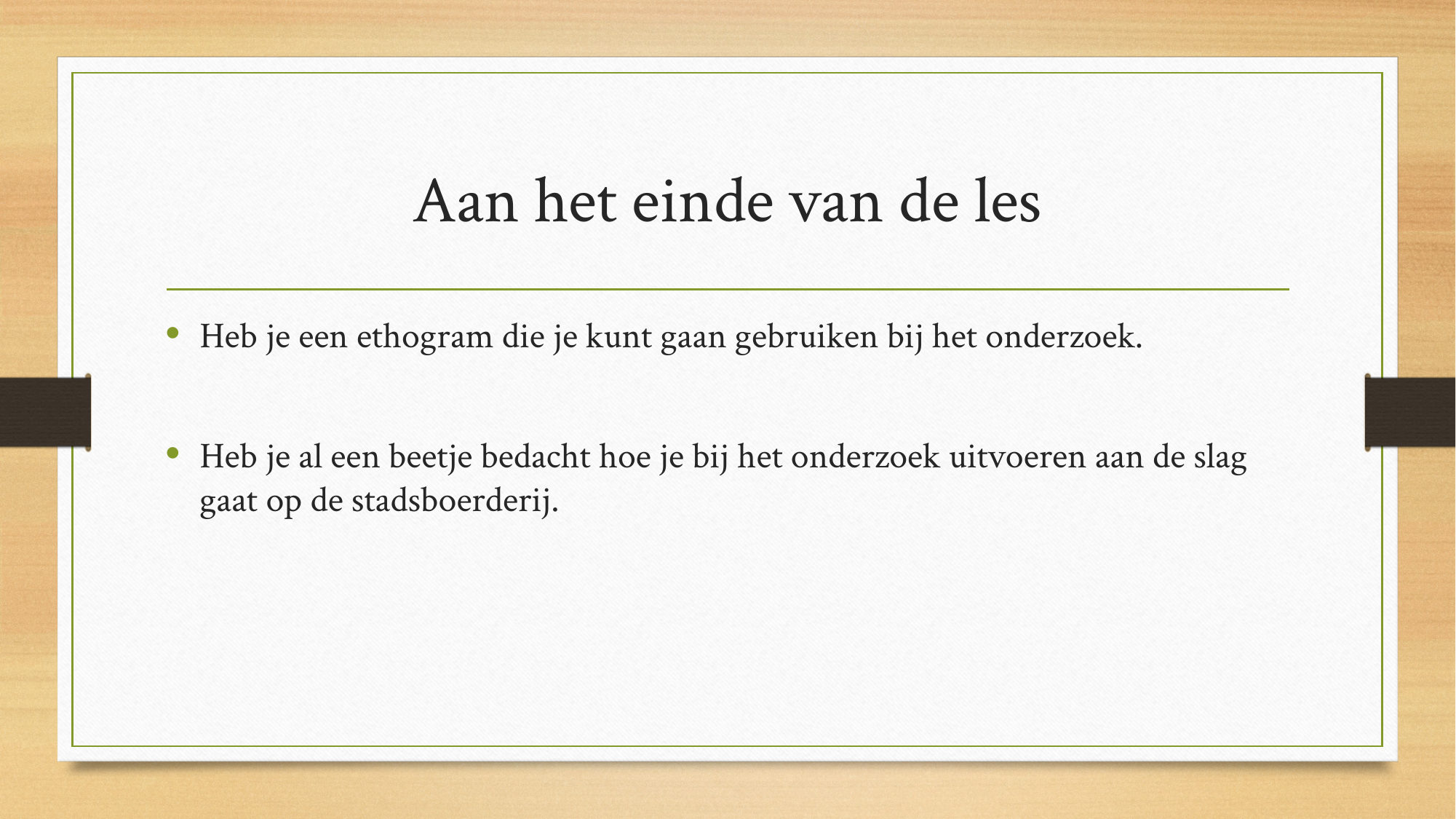

# Aan het einde van de les
Heb je een ethogram die je kunt gaan gebruiken bij het onderzoek.

Heb je al een beetje bedacht hoe je bij het onderzoek uitvoeren aan de slag gaat op de stadsboerderij.